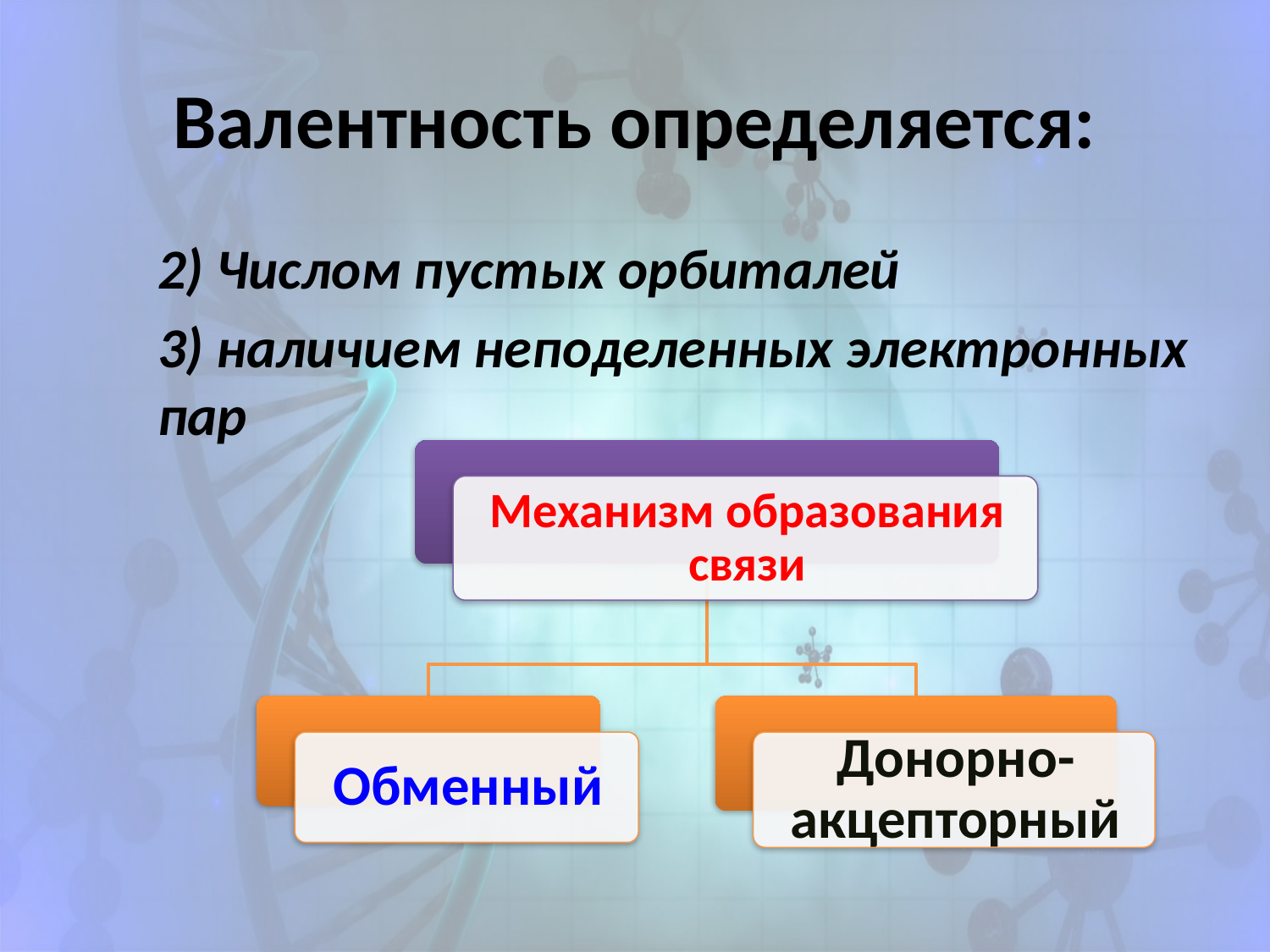

# Валентность определяется:
2) Числом пустых орбиталей
3) наличием неподеленных электронных    пар
Механизм образования связи
Обменный
Донорно-акцепторный